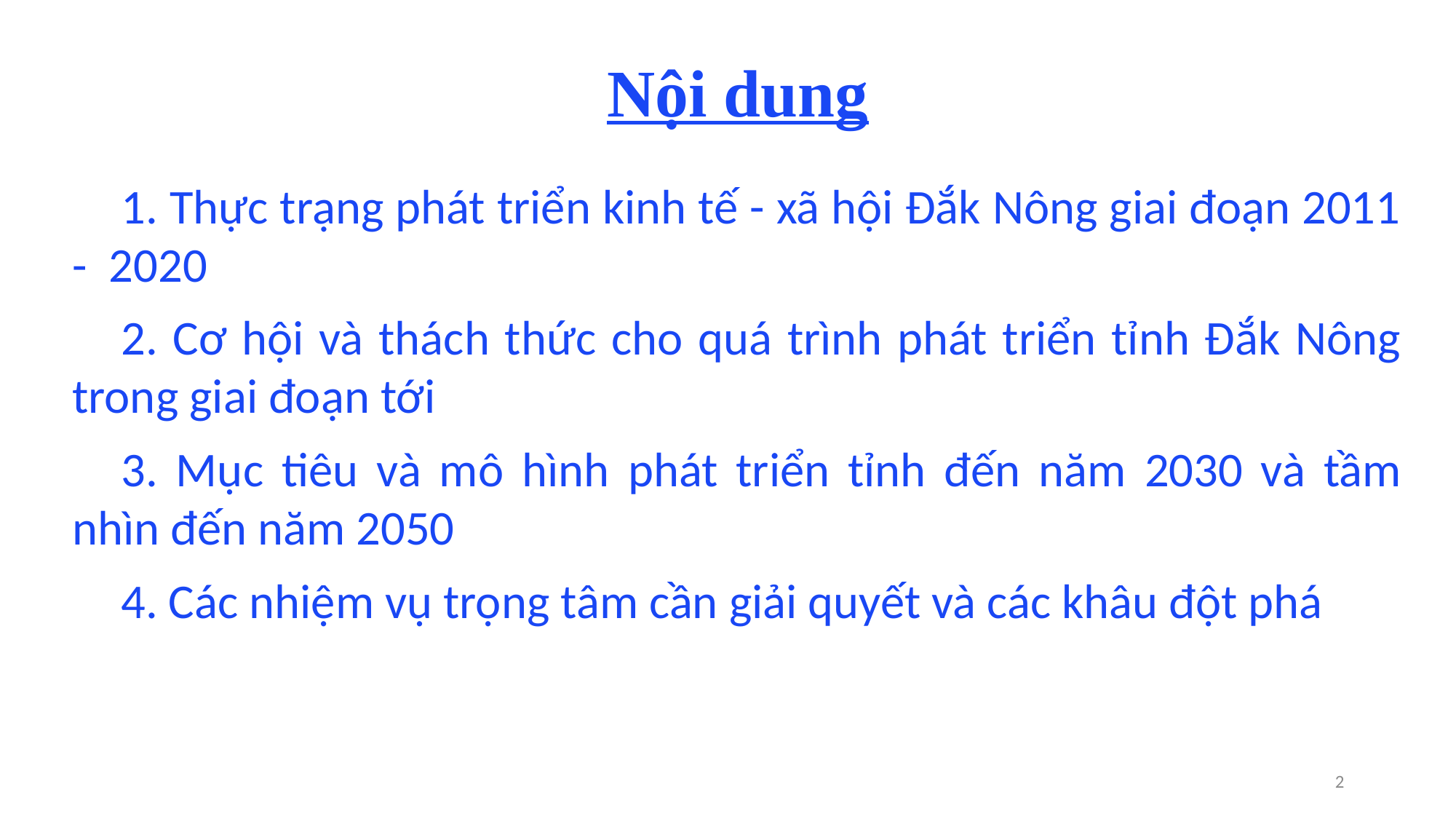

# Nội dung
1. Thực trạng phát triển kinh tế - xã hội Đắk Nông giai đoạn 2011 -  2020
2. Cơ hội và thách thức cho quá trình phát triển tỉnh Đắk Nông trong giai đoạn tới
3. Mục tiêu và mô hình phát triển tỉnh đến năm 2030 và tầm nhìn đến năm 2050
4. Các nhiệm vụ trọng tâm cần giải quyết và các khâu đột phá

2